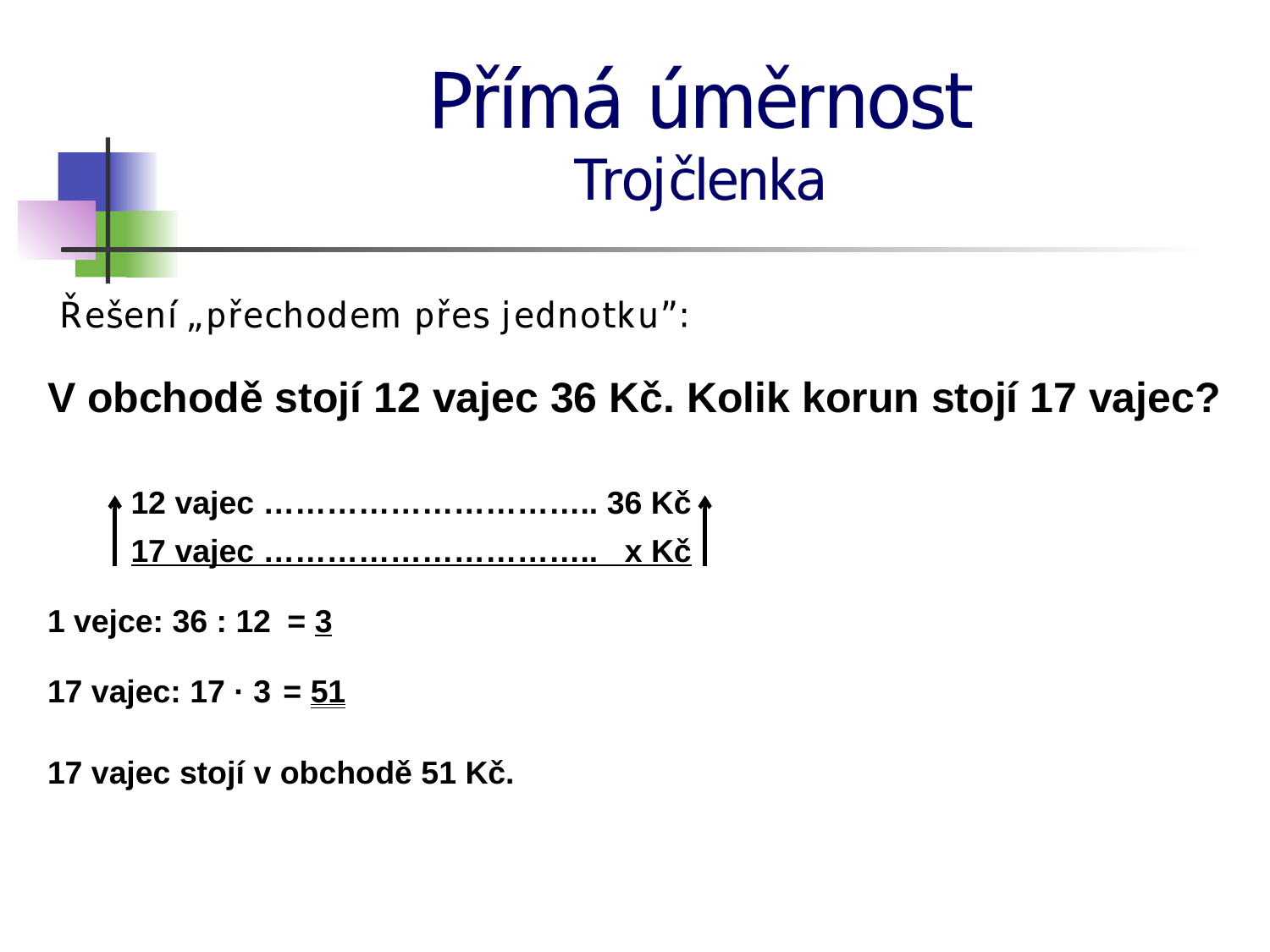

# Přímá úměrnost Trojčlenka
Řešení „přechodem přes jednotku”:
V obchodě stojí 12 vajec 36 Kč. Kolik korun stojí 17 vajec?
12 vajec ………………………….. 36 Kč
17 vajec …………………………..   x Kč
1 vejce: 36 : 12
= 3
17 vajec: 17 · 3
= 51
17 vajec stojí v obchodě 51 Kč.